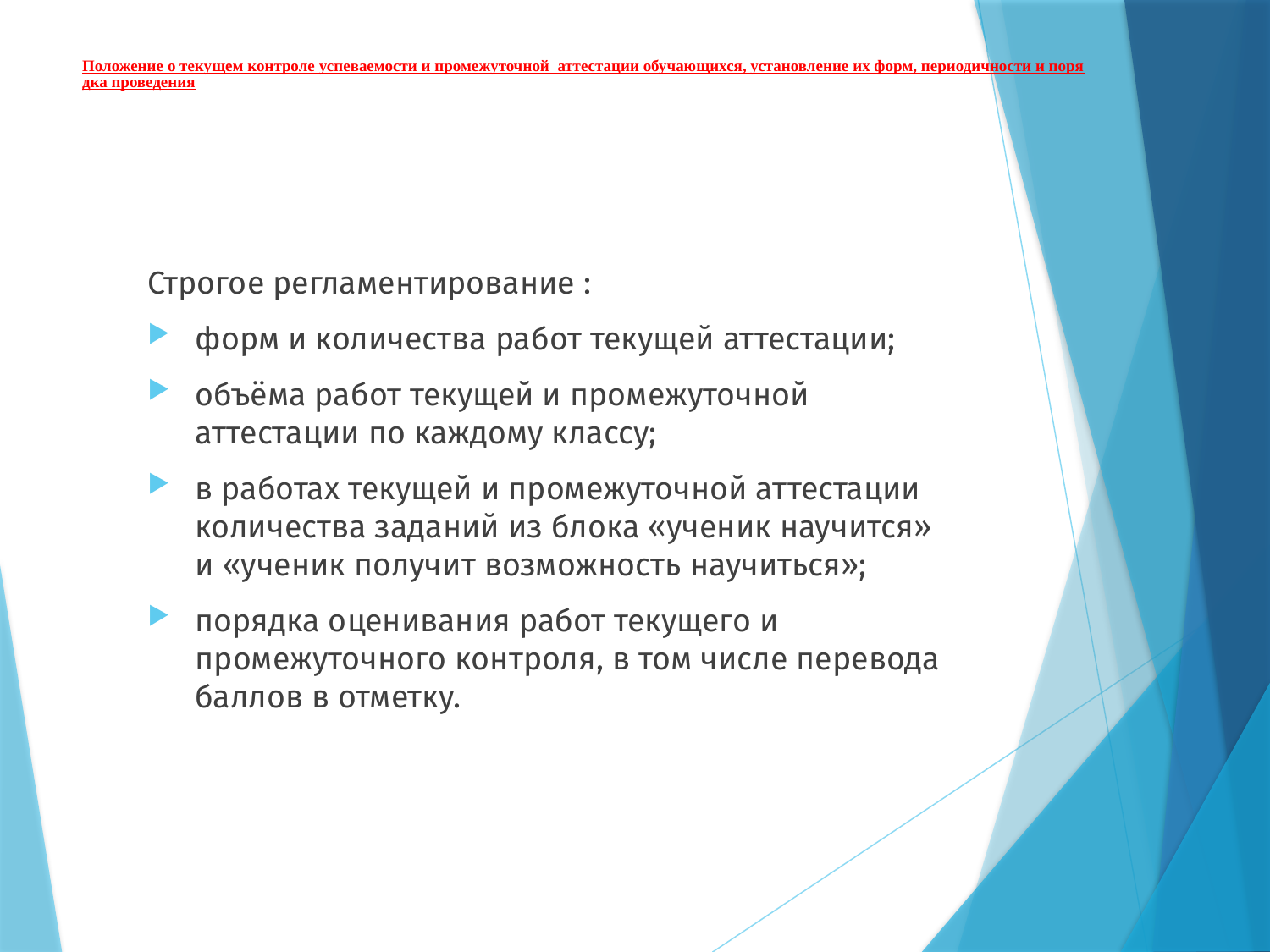

# Положение о текущем контроле успеваемости и промежуточной  аттестации обучающихся, установление их форм, периодичности и порядка проведения
Строгое регламентирование :
форм и количества работ текущей аттестации;
объёма работ текущей и промежуточной аттестации по каждому классу;
в работах текущей и промежуточной аттестации количества заданий из блока «ученик научится» и «ученик получит возможность научиться»;
порядка оценивания работ текущего и промежуточного контроля, в том числе перевода баллов в отметку.